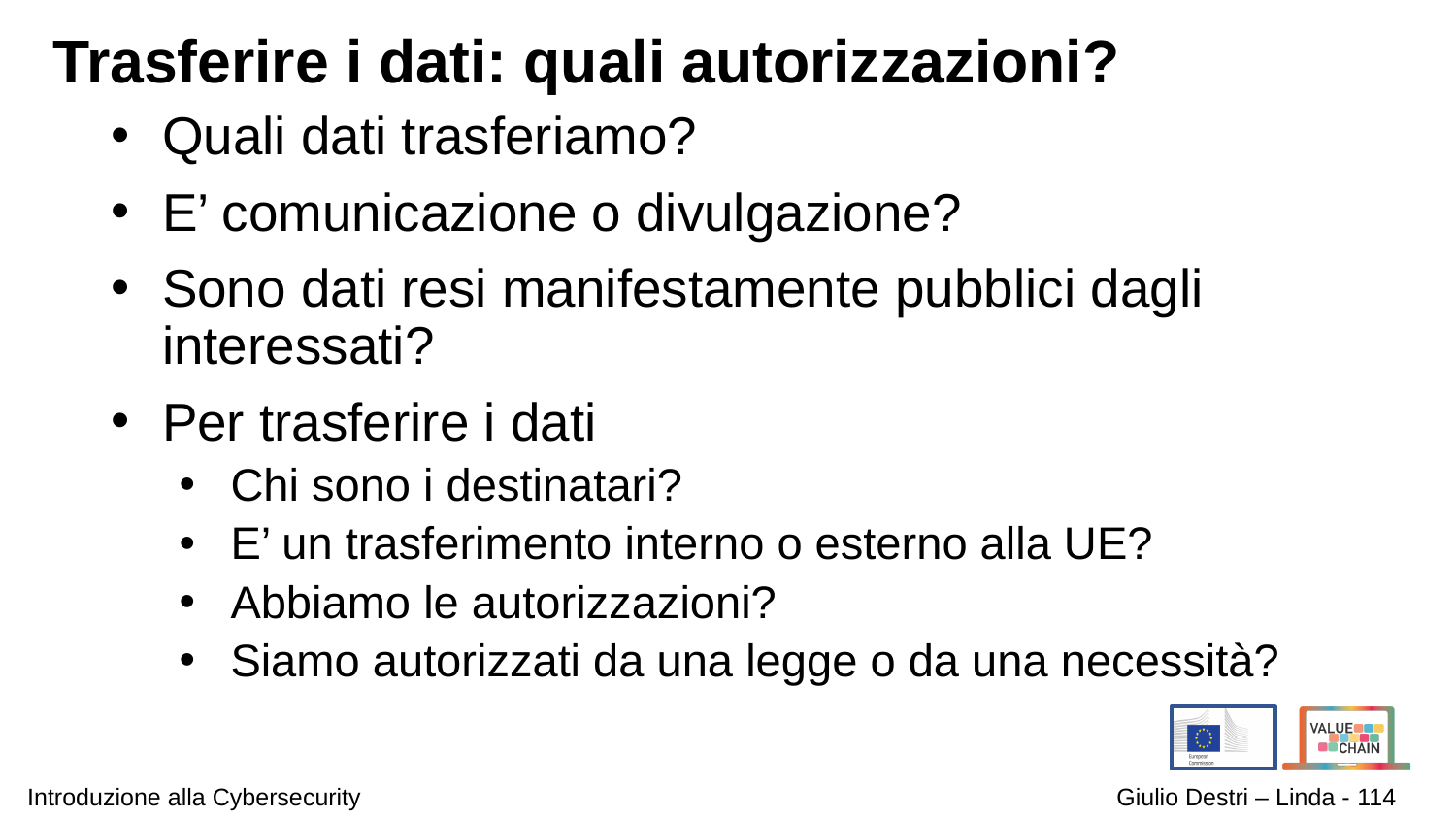

# Trasferire i dati: quali autorizzazioni?
Quali dati trasferiamo?
E’ comunicazione o divulgazione?
Sono dati resi manifestamente pubblici dagli interessati?
Per trasferire i dati
Chi sono i destinatari?
E’ un trasferimento interno o esterno alla UE?
Abbiamo le autorizzazioni?
Siamo autorizzati da una legge o da una necessità?